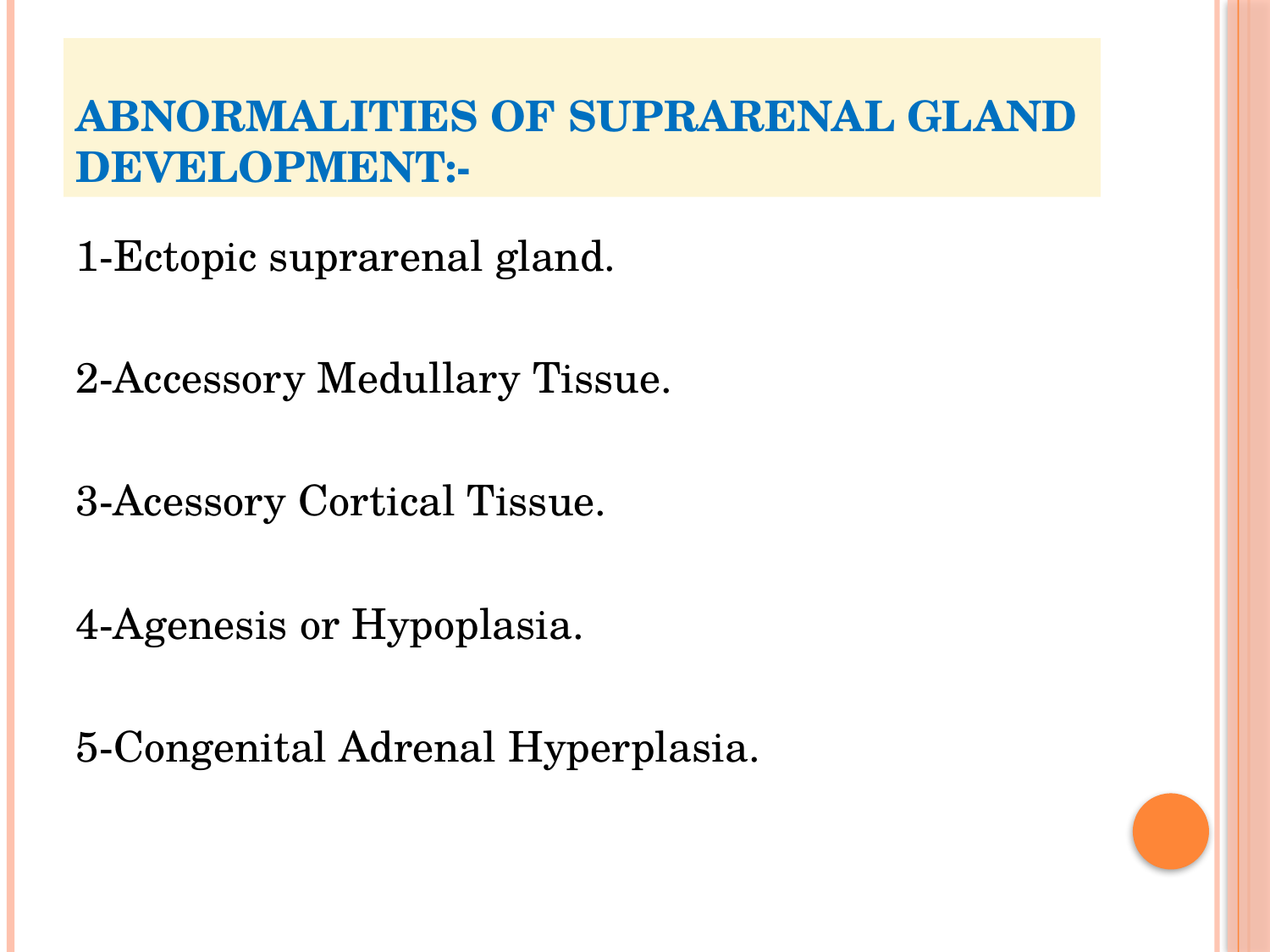

# Abnormalities of Suprarenal gland development:-
1-Ectopic suprarenal gland.

2-Accessory Medullary Tissue.

3-Acessory Cortical Tissue.

4-Agenesis or Hypoplasia.

5-Congenital Adrenal Hyperplasia.